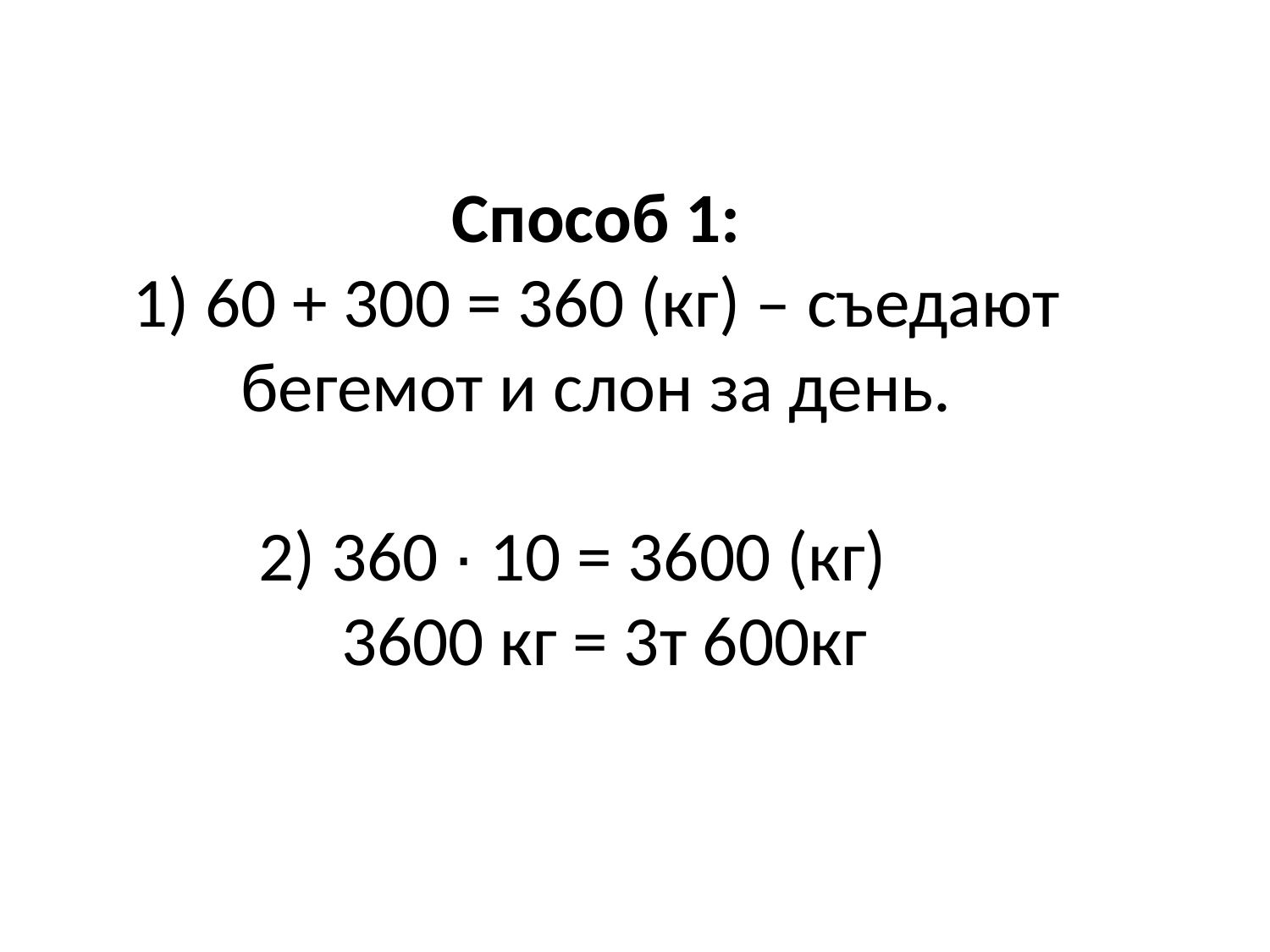

# Способ 1: 1) 60 + 300 = 360 (кг) – съедают бегемот и слон за день. 2) 360 ∙ 10 = 3600 (кг)     3600 кг = 3т 600кг